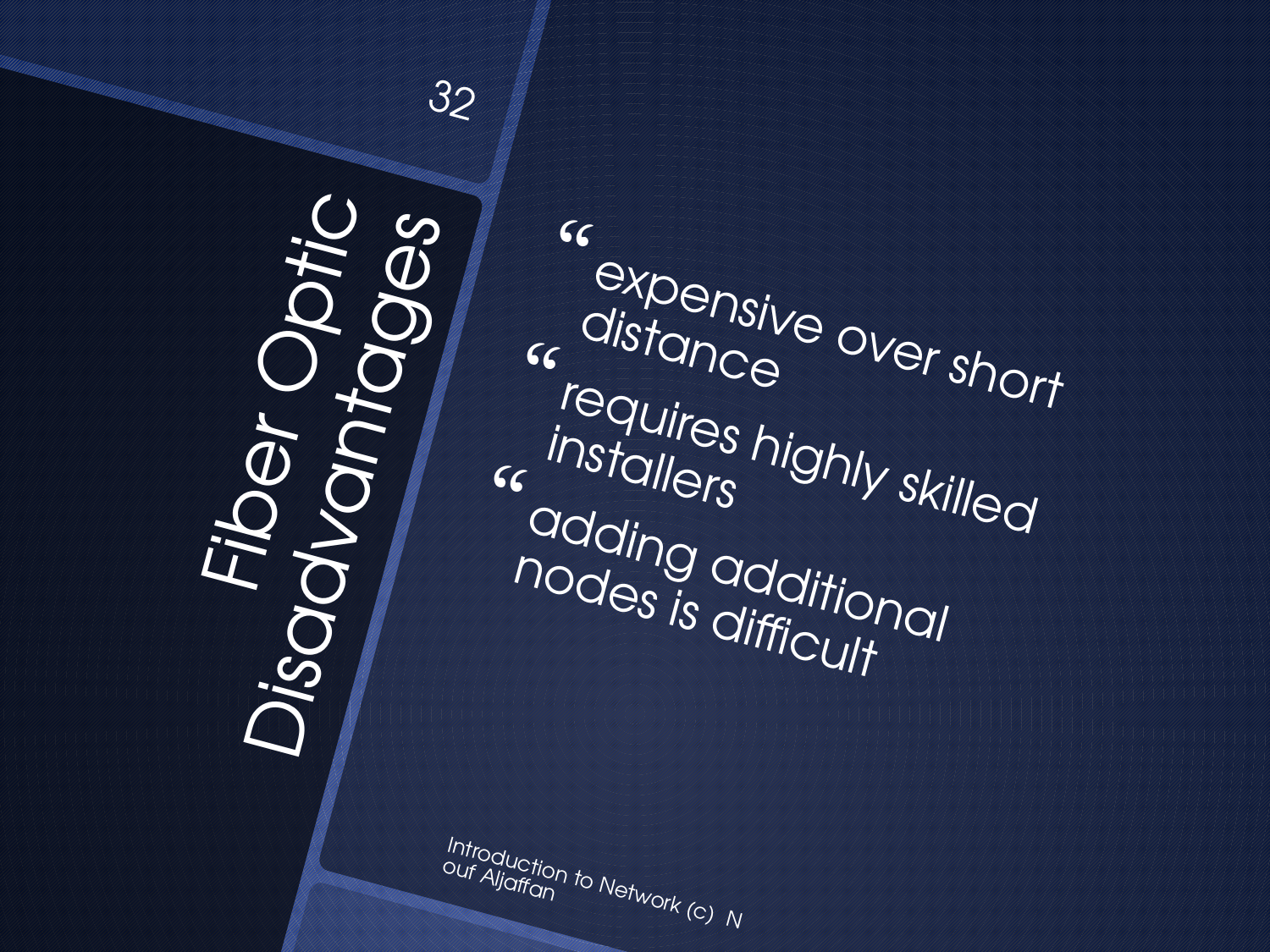

32
expensive over short distance
requires highly skilled installers
adding additional nodes is difficult
# Fiber Optic Disadvantages
Introduction to Network (c)  Nouf Aljaffan